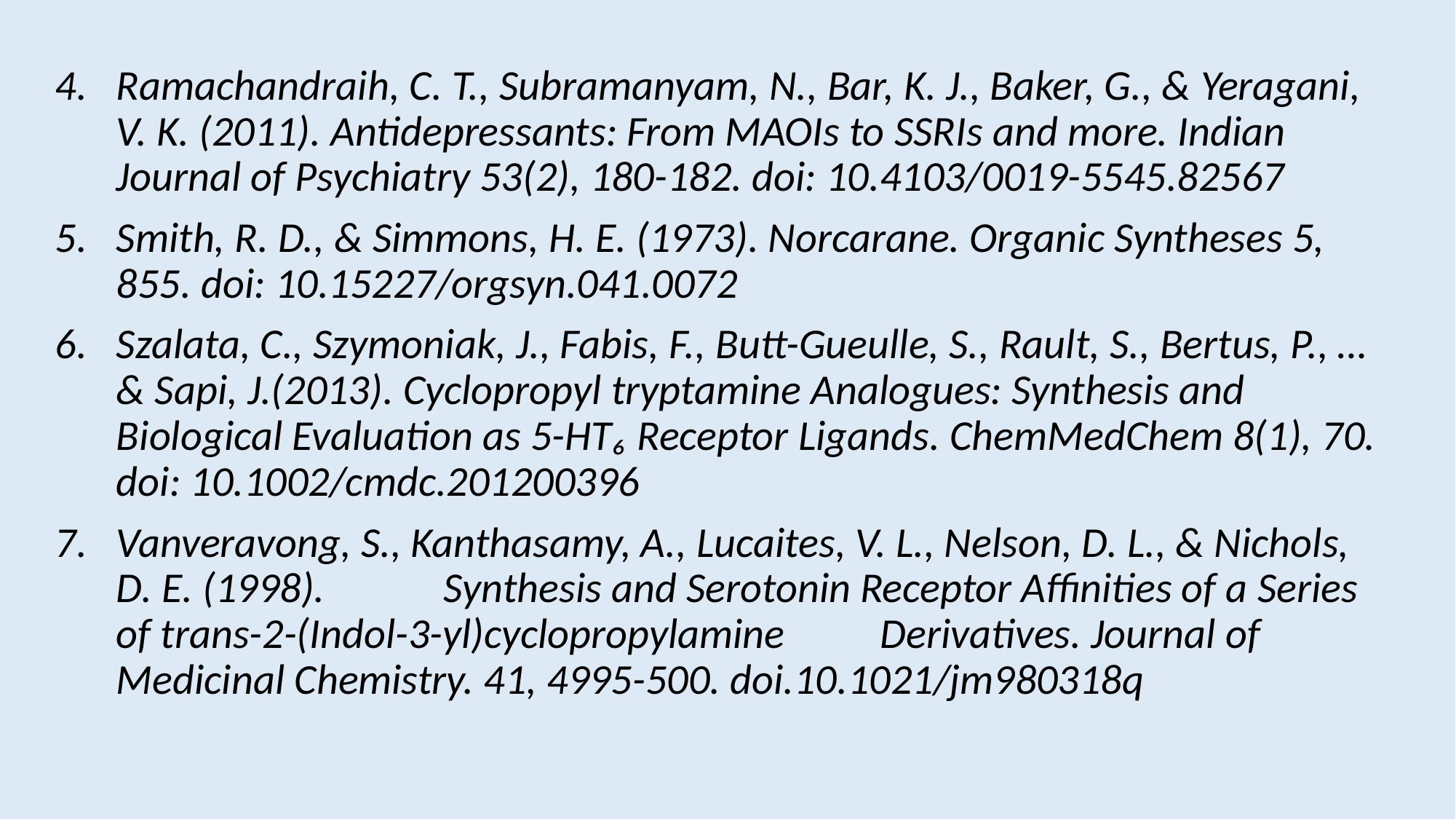

Ramachandraih, C. T., Subramanyam, N., Bar, K. J., Baker, G., & Yeragani, V. K. (2011). Antidepressants: From MAOIs to SSRIs and more. Indian Journal of Psychiatry 53(2), 180-182. doi: 10.4103/0019-5545.82567
Smith, R. D., & Simmons, H. E. (1973). Norcarane. Organic Syntheses 5, 855. doi: 10.15227/orgsyn.041.0072
Szalata, C., Szymoniak, J., Fabis, F., Butt-Gueulle, S., Rault, S., Bertus, P., … & Sapi, J.(2013). Cyclopropyl tryptamine Analogues: Synthesis and Biological Evaluation as 5-HT₆ Receptor Ligands. ChemMedChem 8(1), 70. doi: 10.1002/cmdc.201200396
Vanveravong, S., Kanthasamy, A., Lucaites, V. L., Nelson, D. L., & Nichols, D. E. (1998). 	Synthesis and Serotonin Receptor Affinities of a Series of trans-2-(Indol-3-yl)cyclopropylamine 	Derivatives. Journal of Medicinal Chemistry. 41, 4995-500. doi.10.1021/jm980318q